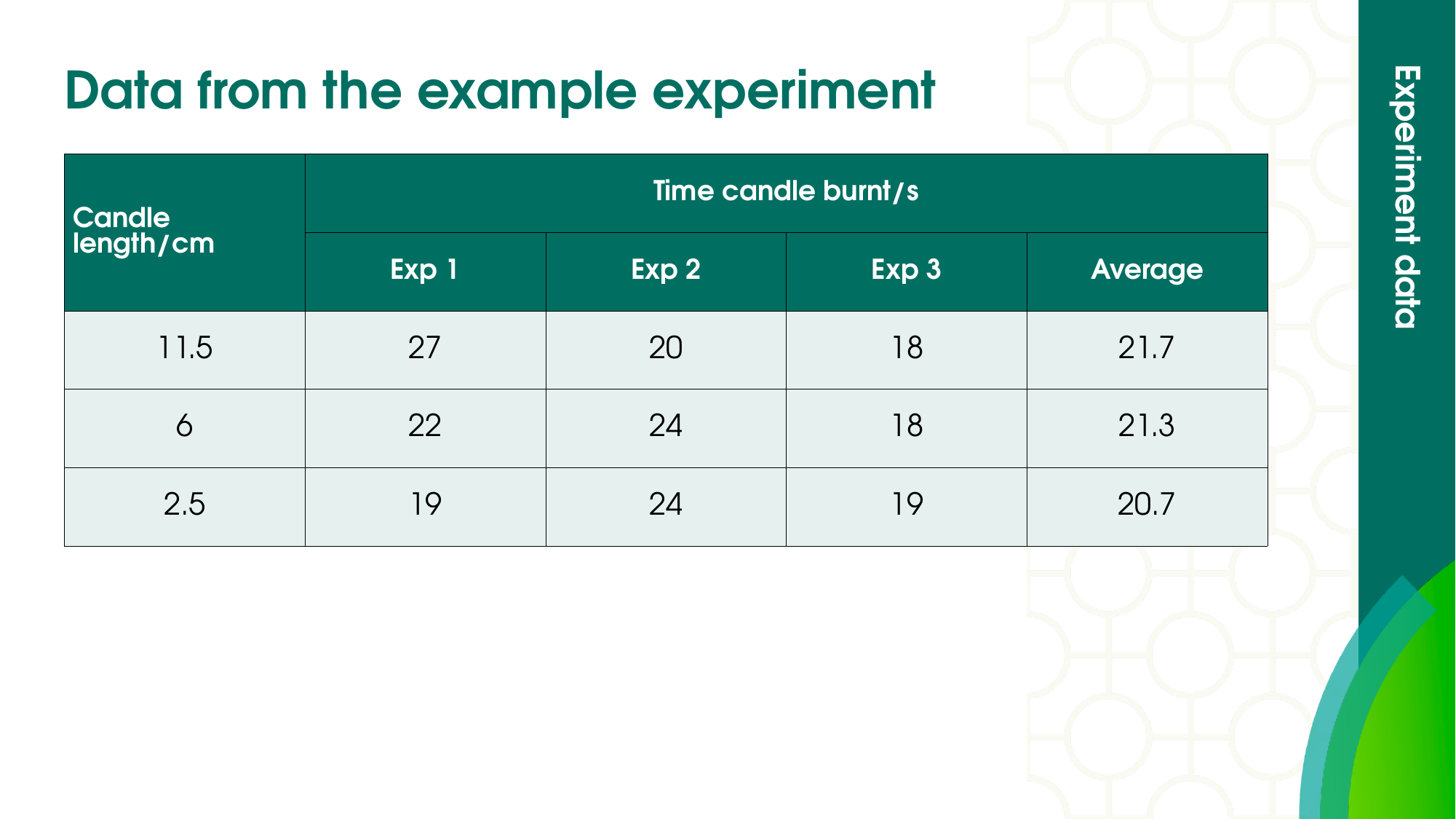

# Data from the example experiment
| Candle length/cm | Time candle burnt/s |  |  |  |
| --- | --- | --- | --- | --- |
| Flush left heading | Exp 1 | Exp 2 | Exp 3 | Average |
| 11.5 | 27 | 20 | 18 | 21.7 |
| 6 | 22 | 24 | 18 | 21.3 |
| 2.5 | 19 | 24 | 19 | 20.7 |
Experiment data